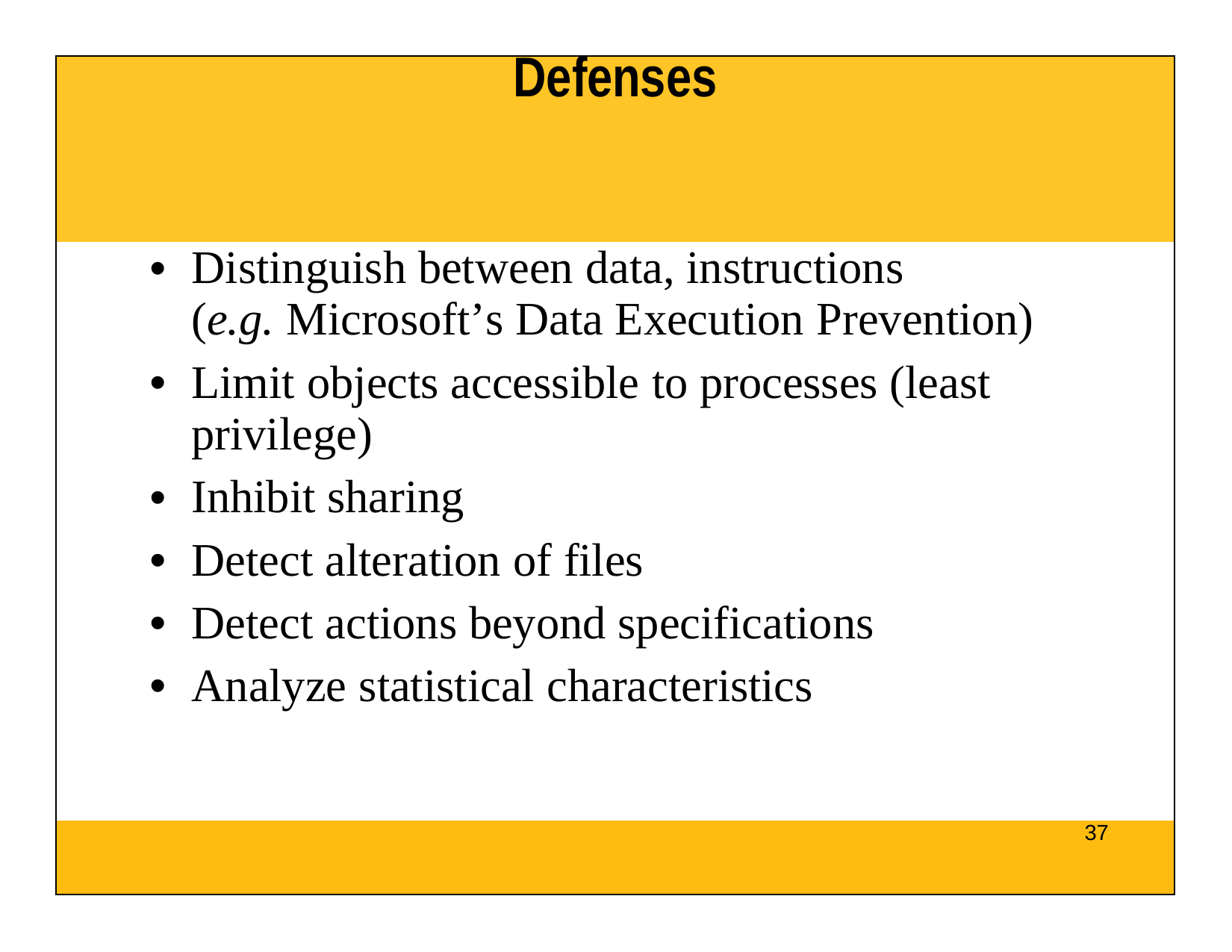

| Defenses |
| --- |
| Distinguish between data, instructions (e.g. Microsoft’s Data Execution Prevention) Limit objects accessible to processes (least privilege) Inhibit sharing Detect alteration of files Detect actions beyond specifications Analyze statistical characteristics |
| 37 |